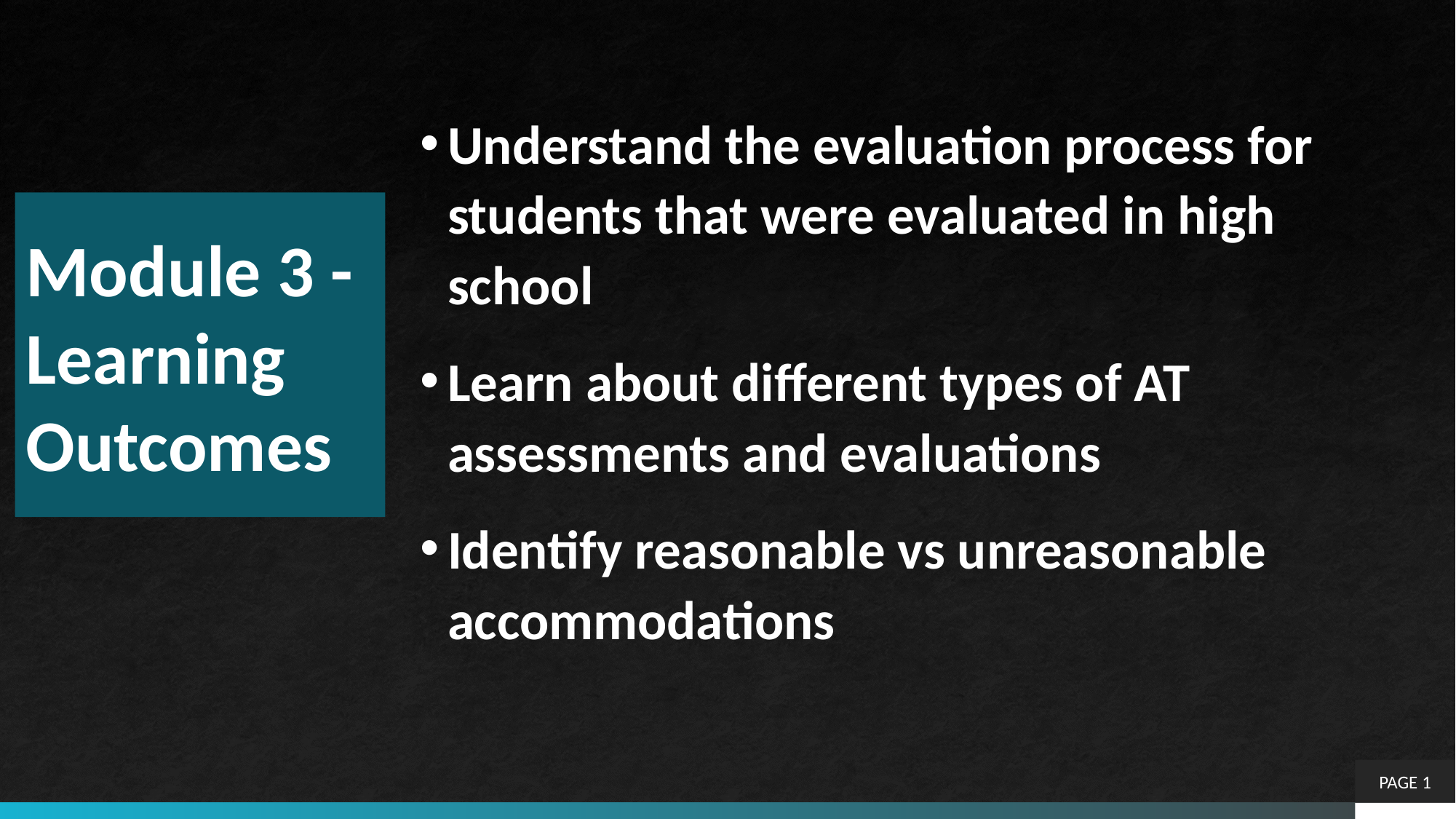

Understand the evaluation process for students that were evaluated in high school
Learn about different types of AT assessments and evaluations
Identify reasonable vs unreasonable accommodations

# Module 3 - Learning Outcomes
PAGE 1